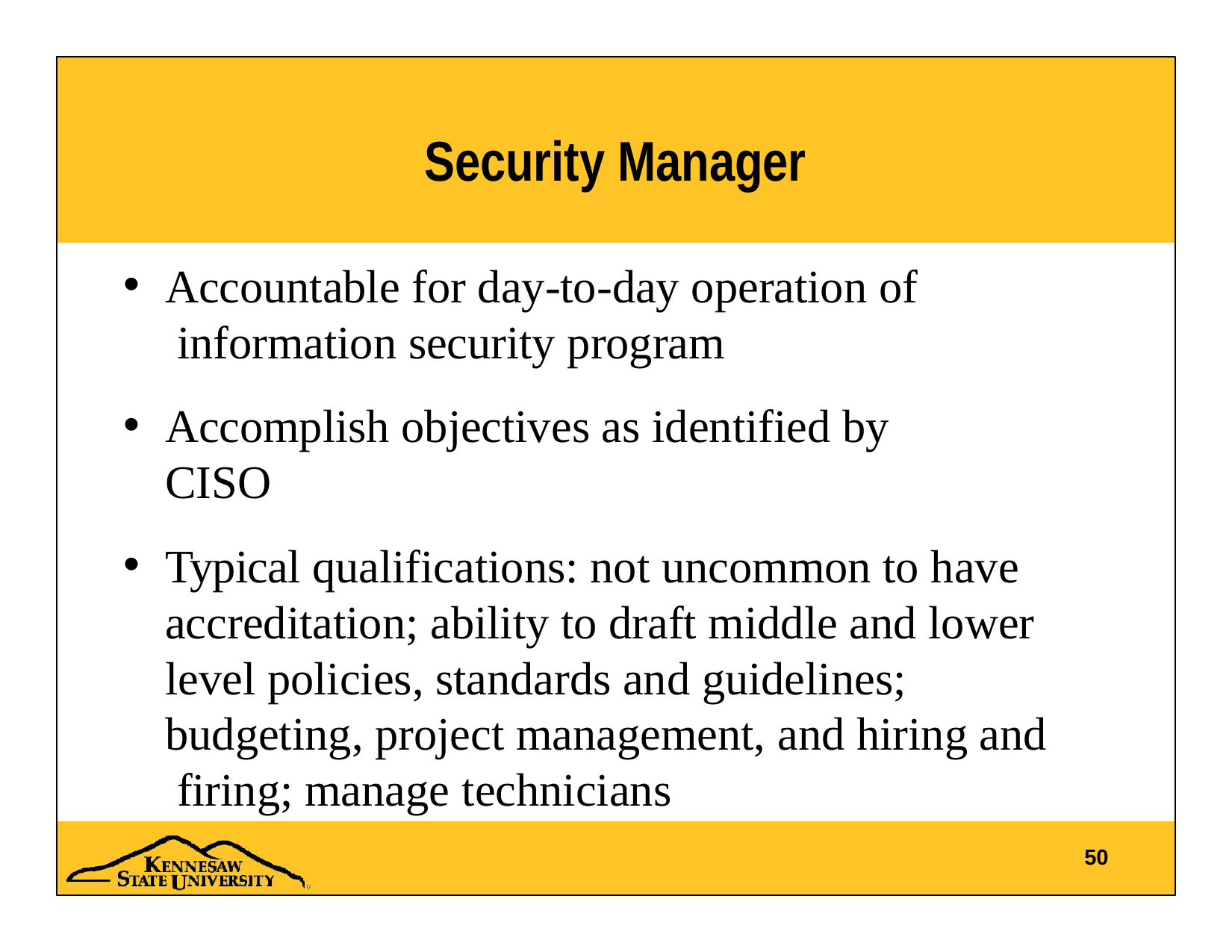

# Security Manager
Accountable for day-to-day operation of  information security program
Accomplish objectives as identified by CISO
Typical qualifications: not uncommon to have  accreditation; ability to draft middle and lower  level policies, standards and guidelines;  budgeting, project management, and hiring and  firing; manage technicians

50